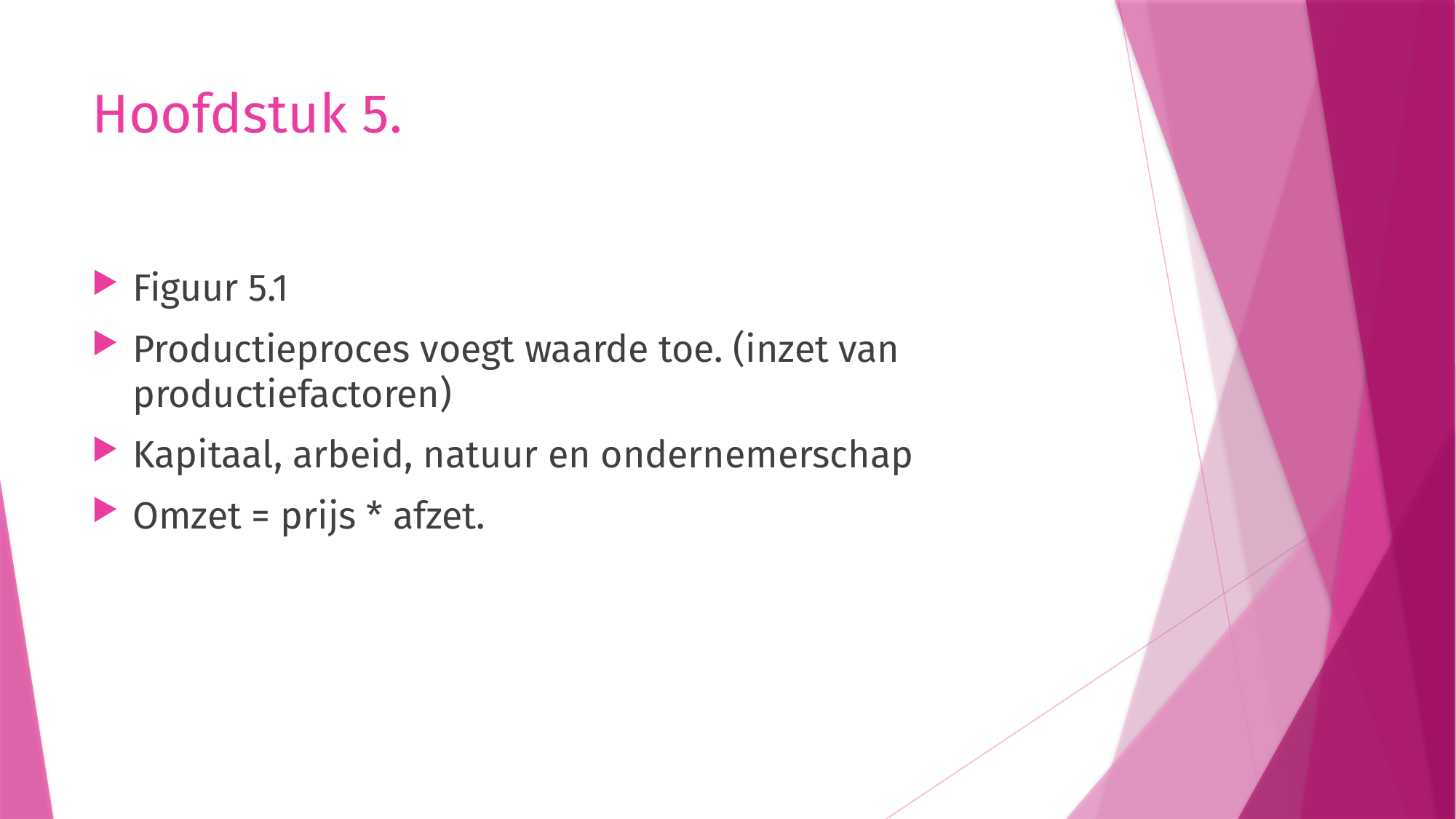

# Hoofdstuk 5.
Figuur 5.1
Productieproces voegt waarde toe. (inzet van productiefactoren)
Kapitaal, arbeid, natuur en ondernemerschap
Omzet = prijs * afzet.